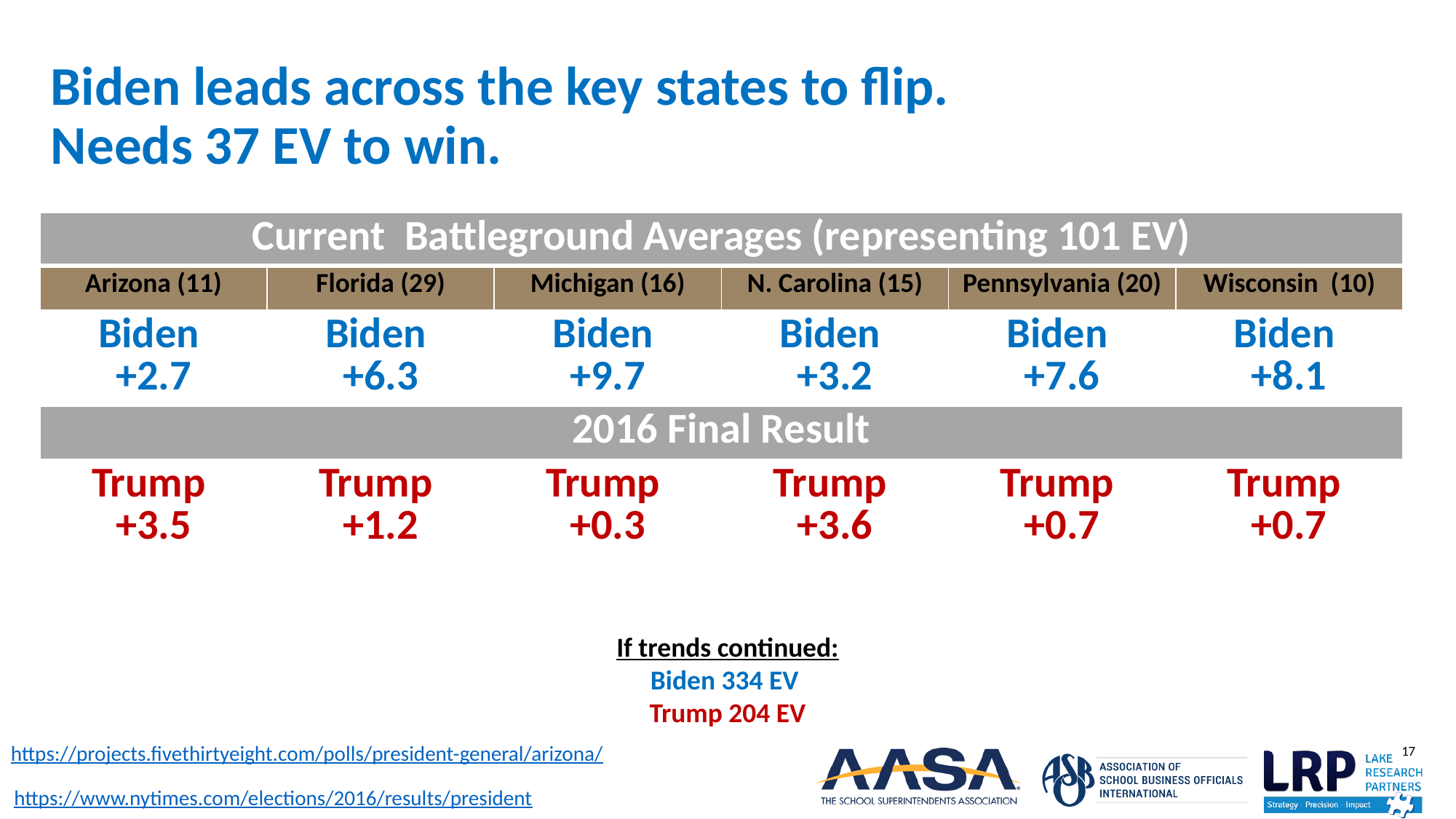

# Biden leads across the key states to flip. Needs 37 EV to win.
| Current Battleground Averages (representing 101 EV) |  |  |  |  |  |
| --- | --- | --- | --- | --- | --- |
| Arizona (11) | Florida (29) | Michigan (16) | N. Carolina (15) | Pennsylvania (20) | Wisconsin (10) |
| Biden +2.7 | Biden +6.3 | Biden +9.7 | Biden +3.2 | Biden +7.6 | Biden +8.1 |
| 2016 Final Result |  |  |  |  |  |
| Trump +3.5 | Trump +1.2 | Trump +0.3 | Trump +3.6 | Trump +0.7 | Trump +0.7 |
If trends continued:
Biden 334 EV
Trump 204 EV
https://projects.fivethirtyeight.com/polls/president-general/arizona/
https://www.nytimes.com/elections/2016/results/president